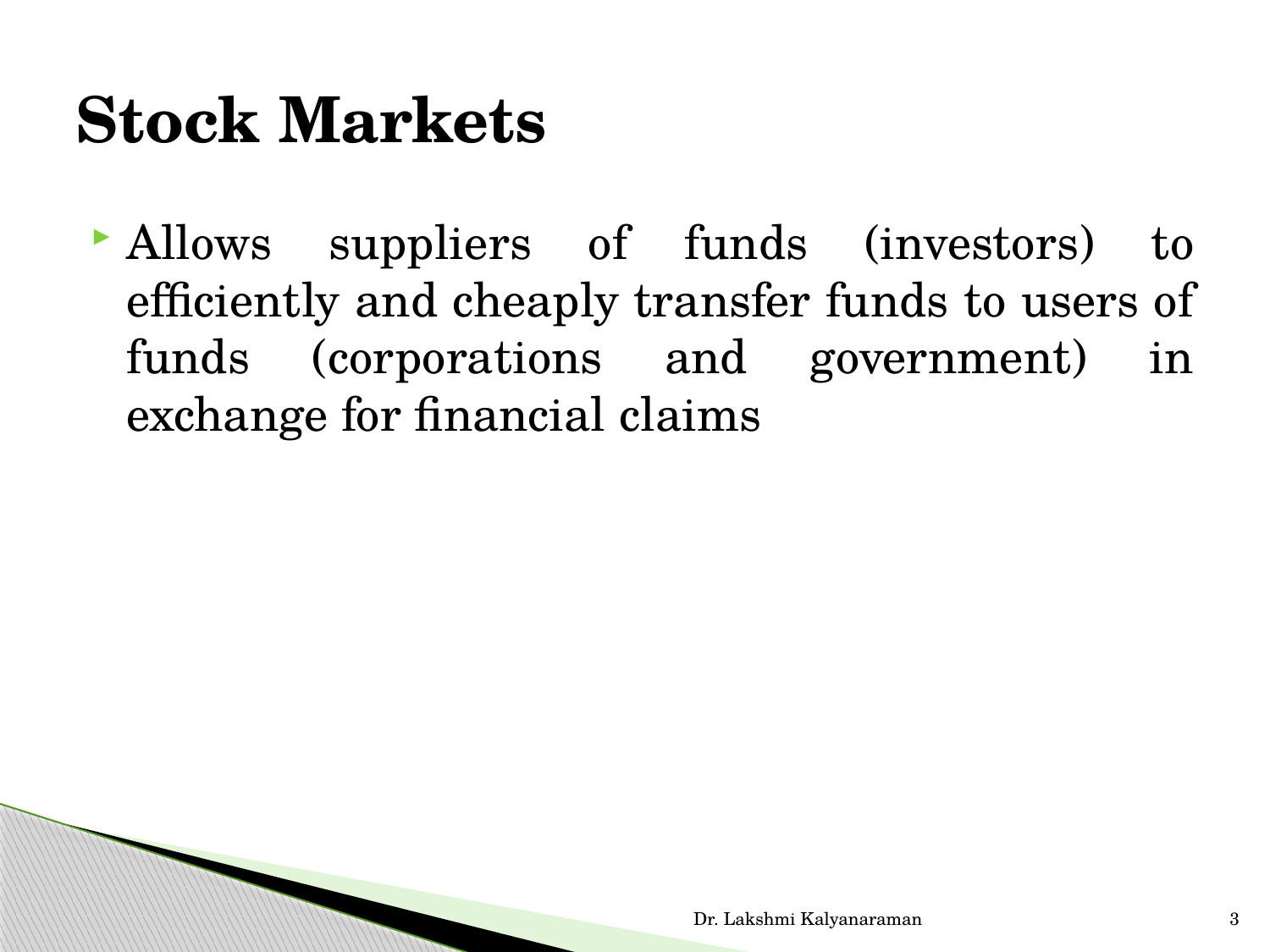

# Stock Markets
Allows suppliers of funds (investors) to efficiently and cheaply transfer funds to users of funds (corporations and government) in exchange for financial claims

Dr. Lakshmi Kalyanaraman
3